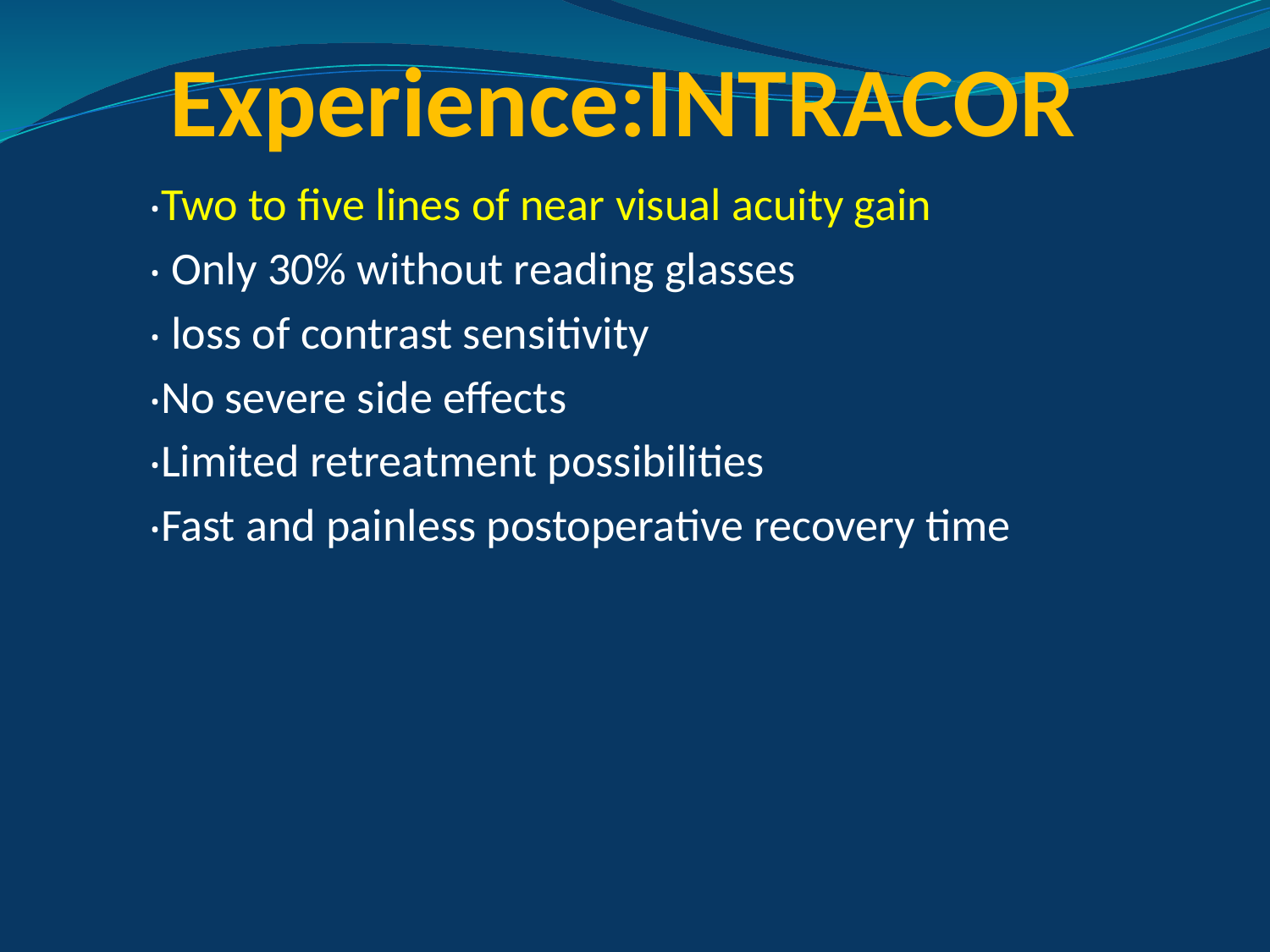

# Experience:INTRACOR
‧Two to five lines of near visual acuity gain
‧ Only 30% without reading glasses
‧ loss of contrast sensitivity
‧No severe side effects
‧Limited retreatment possibilities
‧Fast and painless postoperative recovery time